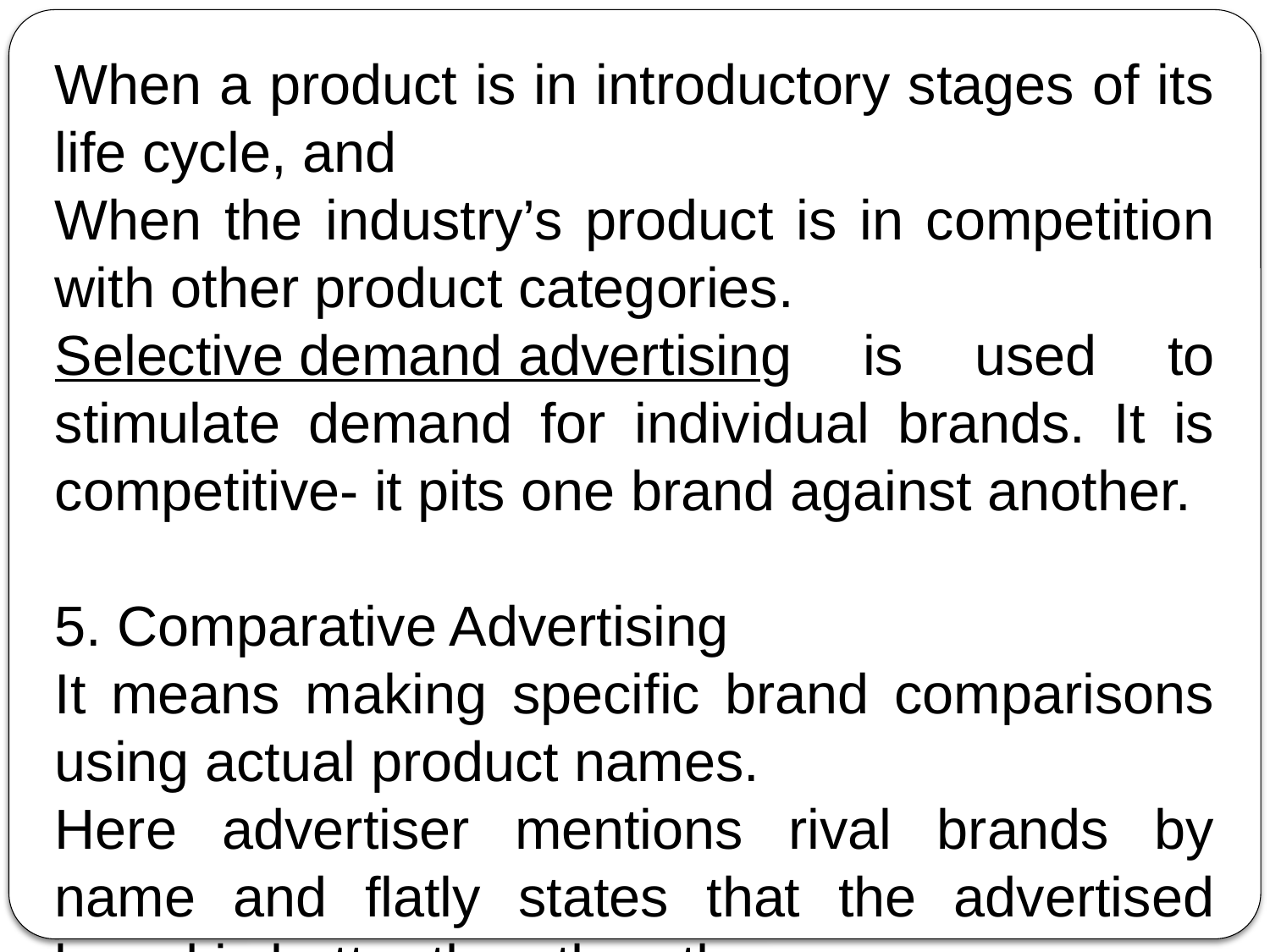

When a product is in introductory stages of its life cycle, and
When the industry’s product is in competition with other product categories.
Selective demand advertising is used to stimulate demand for individual brands. It is competitive- it pits one brand against another.

5. Comparative Advertising
It means making specific brand comparisons using actual product names.
Here advertiser mentions rival brands by name and flatly states that the advertised brand is better than the other,